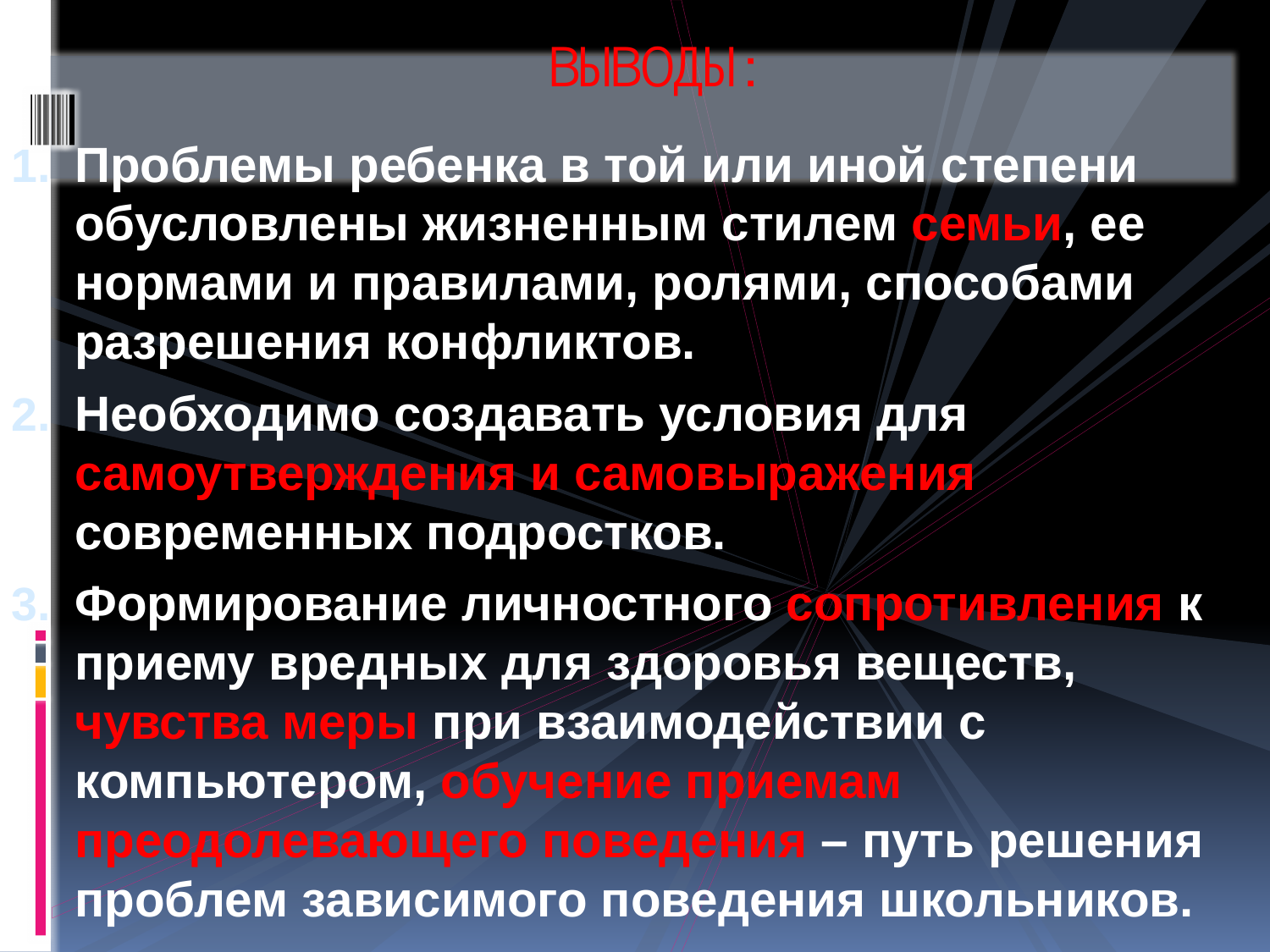

# ВЫВОДЫ:
Проблемы ребенка в той или иной степени обусловлены жизненным стилем семьи, ее нормами и правилами, ролями, способами разрешения конфликтов.
Необходимо создавать условия для самоутверждения и самовыражения современных подростков.
Формирование личностного сопротивления к приему вредных для здоровья веществ, чувства меры при взаимодействии с компьютером, обучение приемам преодолевающего поведения – путь решения проблем зависимого поведения школьников.